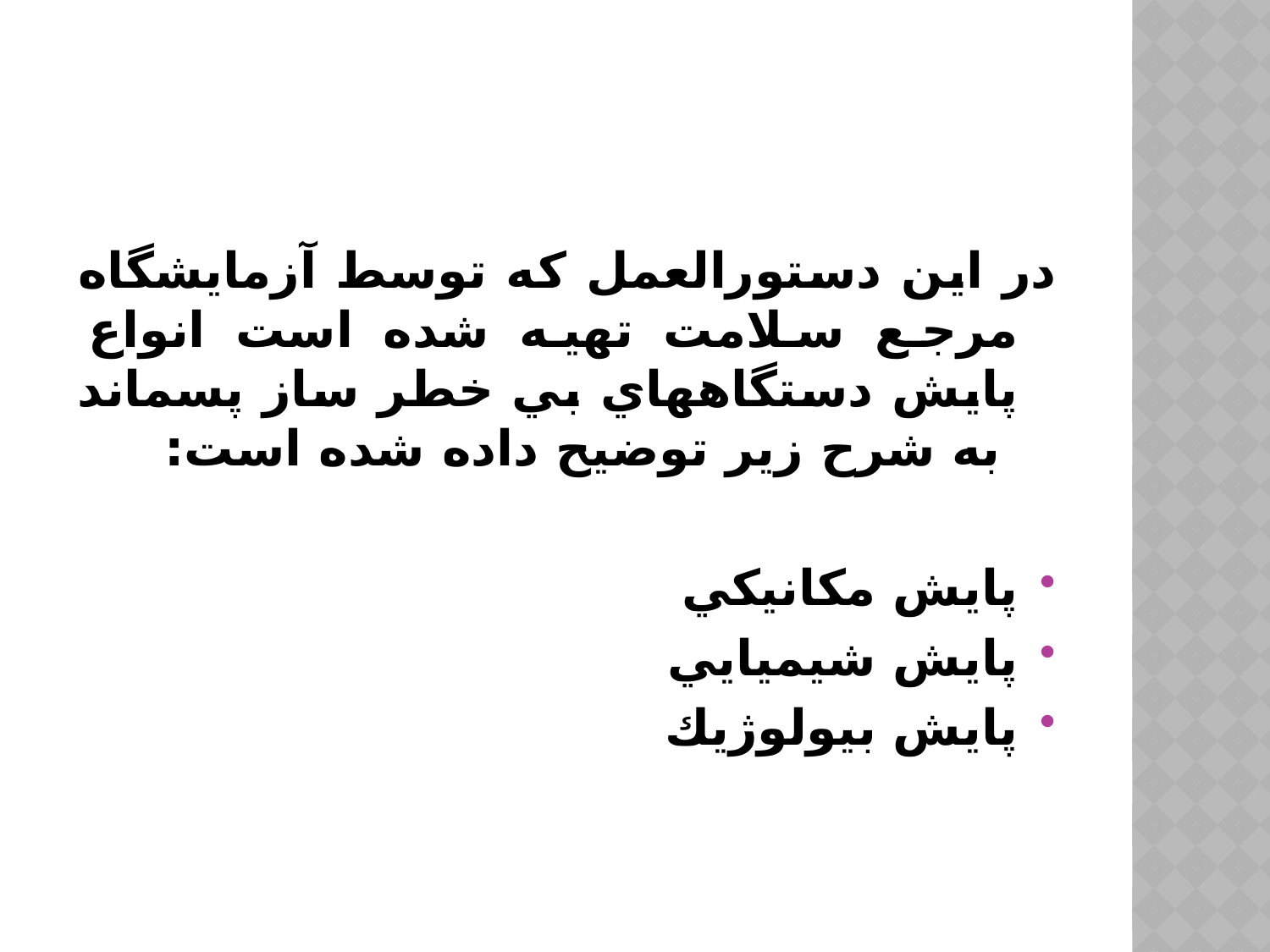

در اين دستورالعمل كه توسط آزمايشگاه مرجع سلامت تهيه شده است انواع پايش دستگاههاي بي خطر ساز پسماند  به شرح زير توضيح داده شده است:

پايش مكانيكي
پايش شيميايي
پايش بيولوژيك